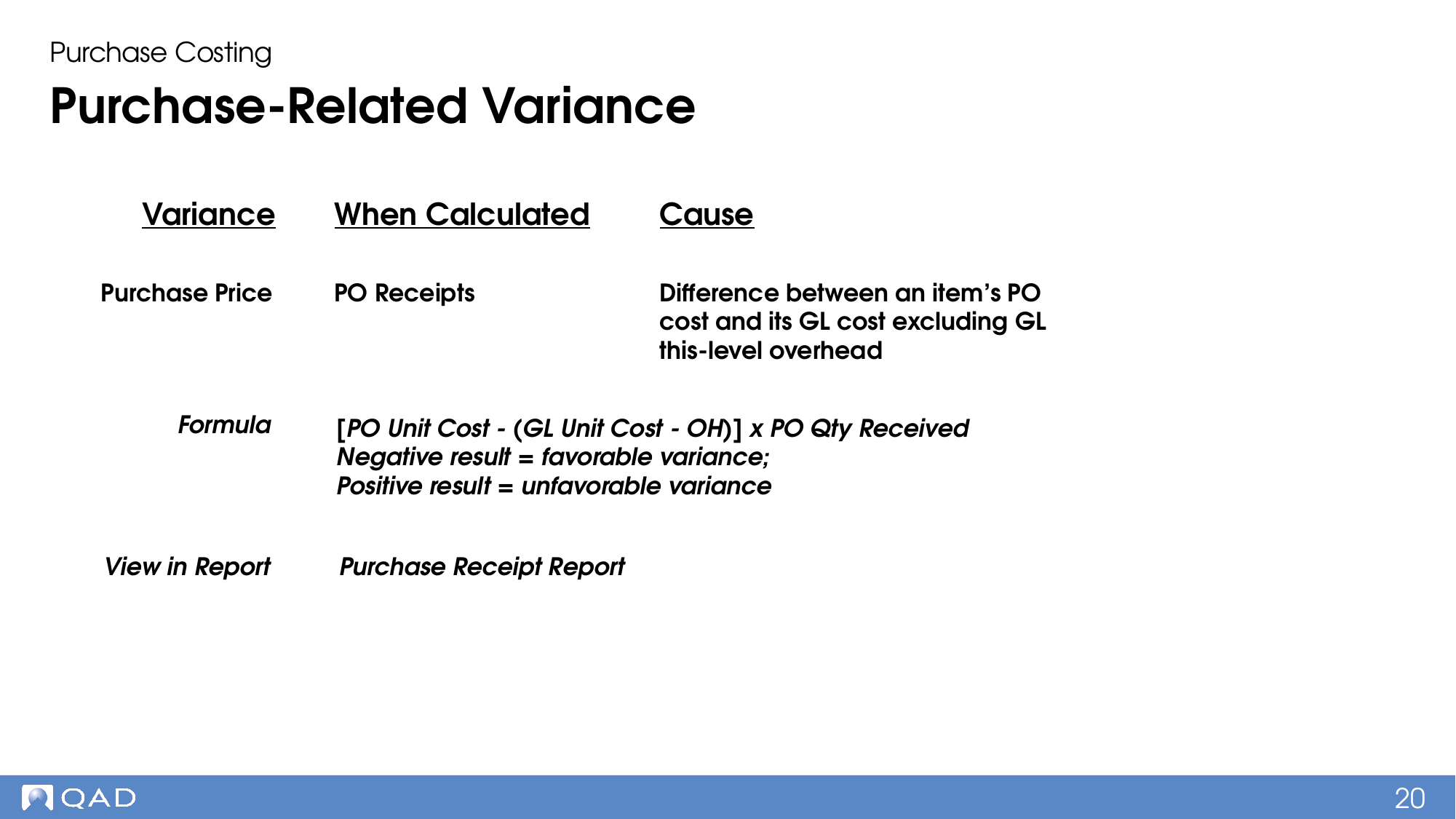

Purchase Costing
# Purchase-Related Variance
Variance
When Calculated
Cause
Purchase Price
PO Receipts
Difference between an item’s PO cost and its GL cost excluding GL this-level overhead
Formula
[PO Unit Cost - (GL Unit Cost - OH)] x PO Qty Received
Negative result = favorable variance;
Positive result = unfavorable variance
View in Report
Purchase Receipt Report
20